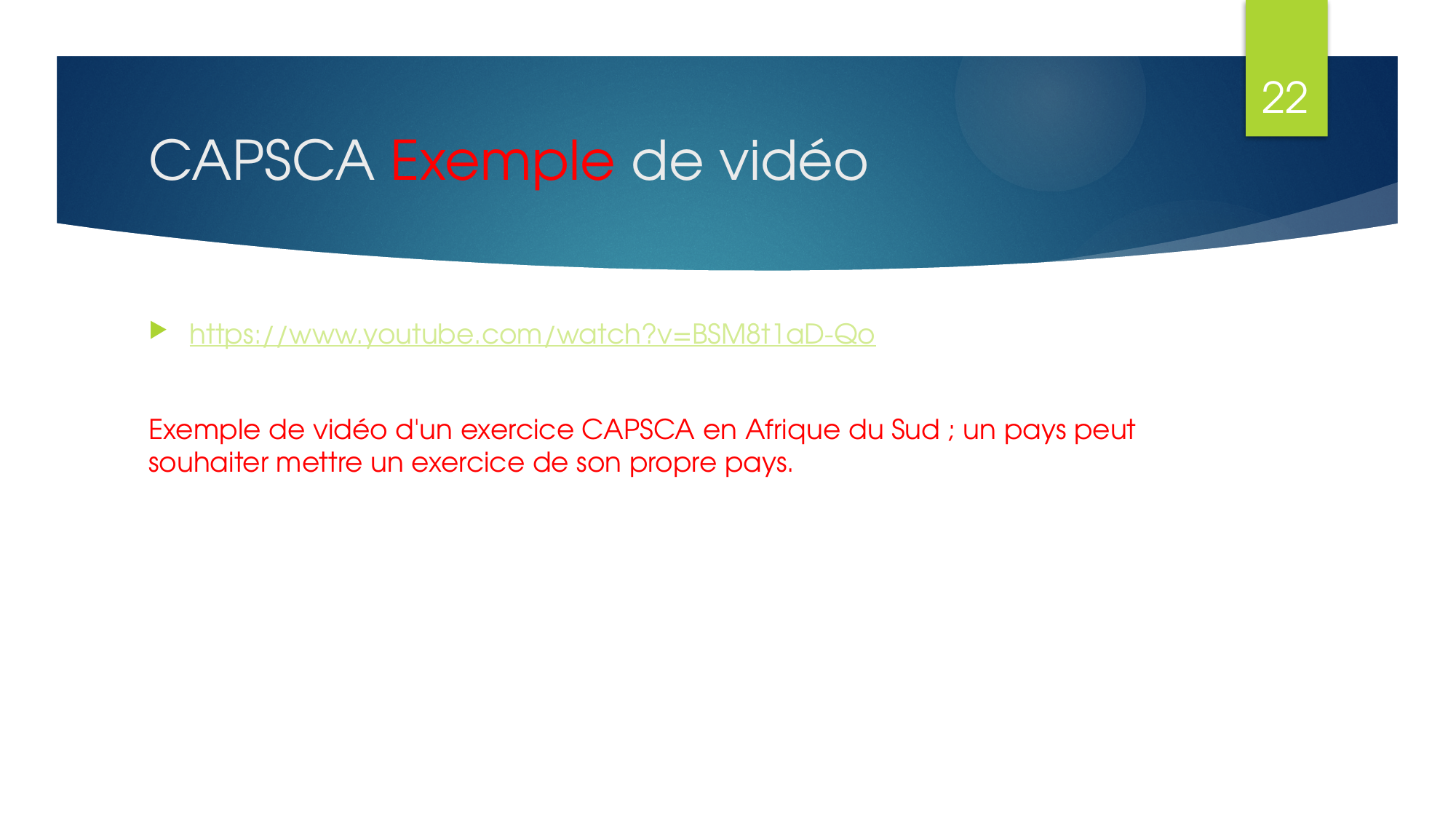

22
# CAPSCA Exemple de vidéo
https://www.youtube.com/watch?v=BSM8t1aD-Qo

Exemple de vidéo d'un exercice CAPSCA en Afrique du Sud ; un pays peut souhaiter mettre un exercice de son propre pays.